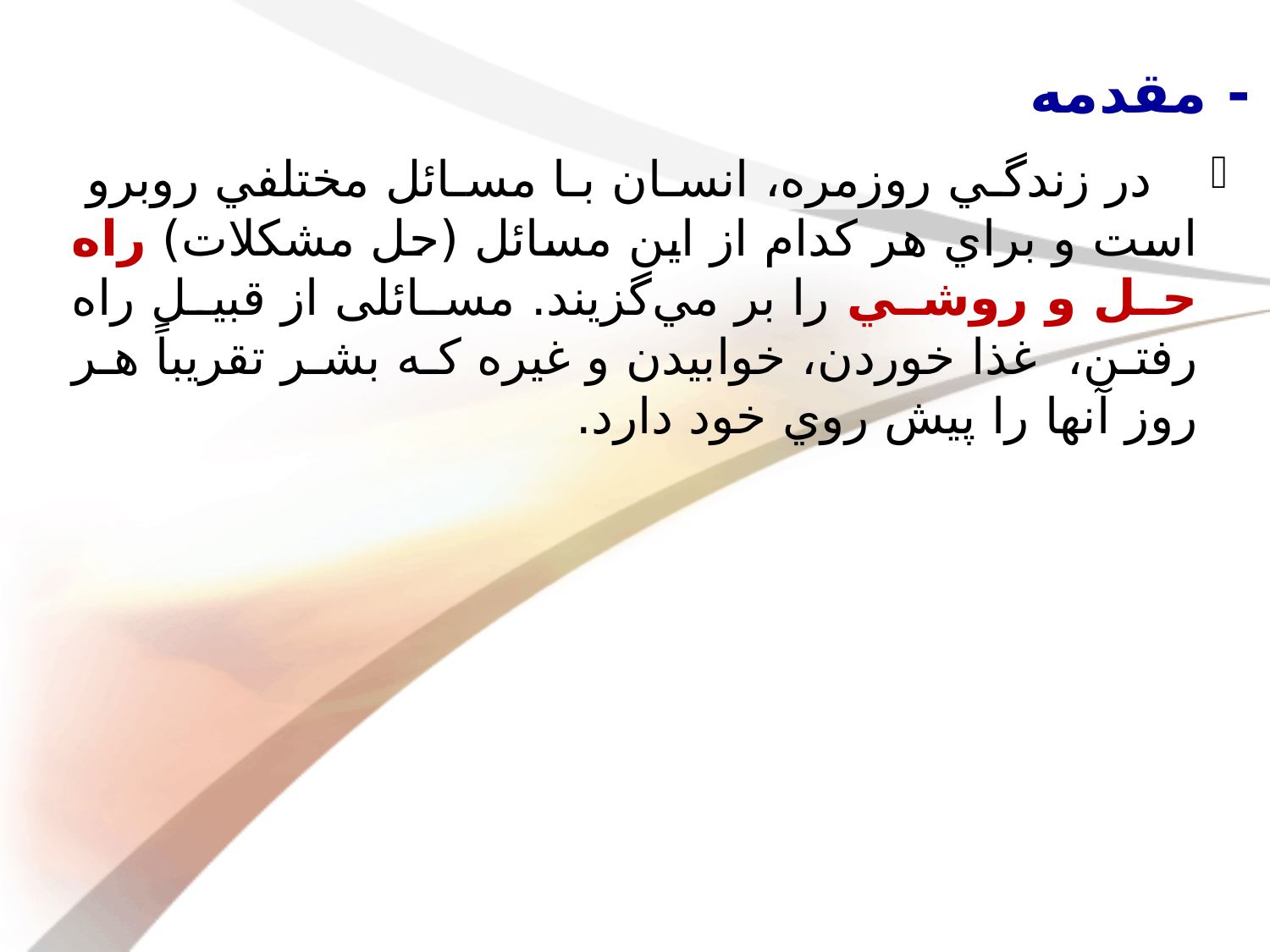

- مقدمه
  در زندگي روزمره، انسان با مسائل مختلفي روبرو است و براي هر كدام از اين مسائل (حل مشكلات) راه حل و روشي را بر مي‌گزيند. مسائلی از قبيل راه رفتن، غذا خوردن، خوابيدن و غيره كه بشر تقريباً هر روز آنها را پيش روي خود دارد.